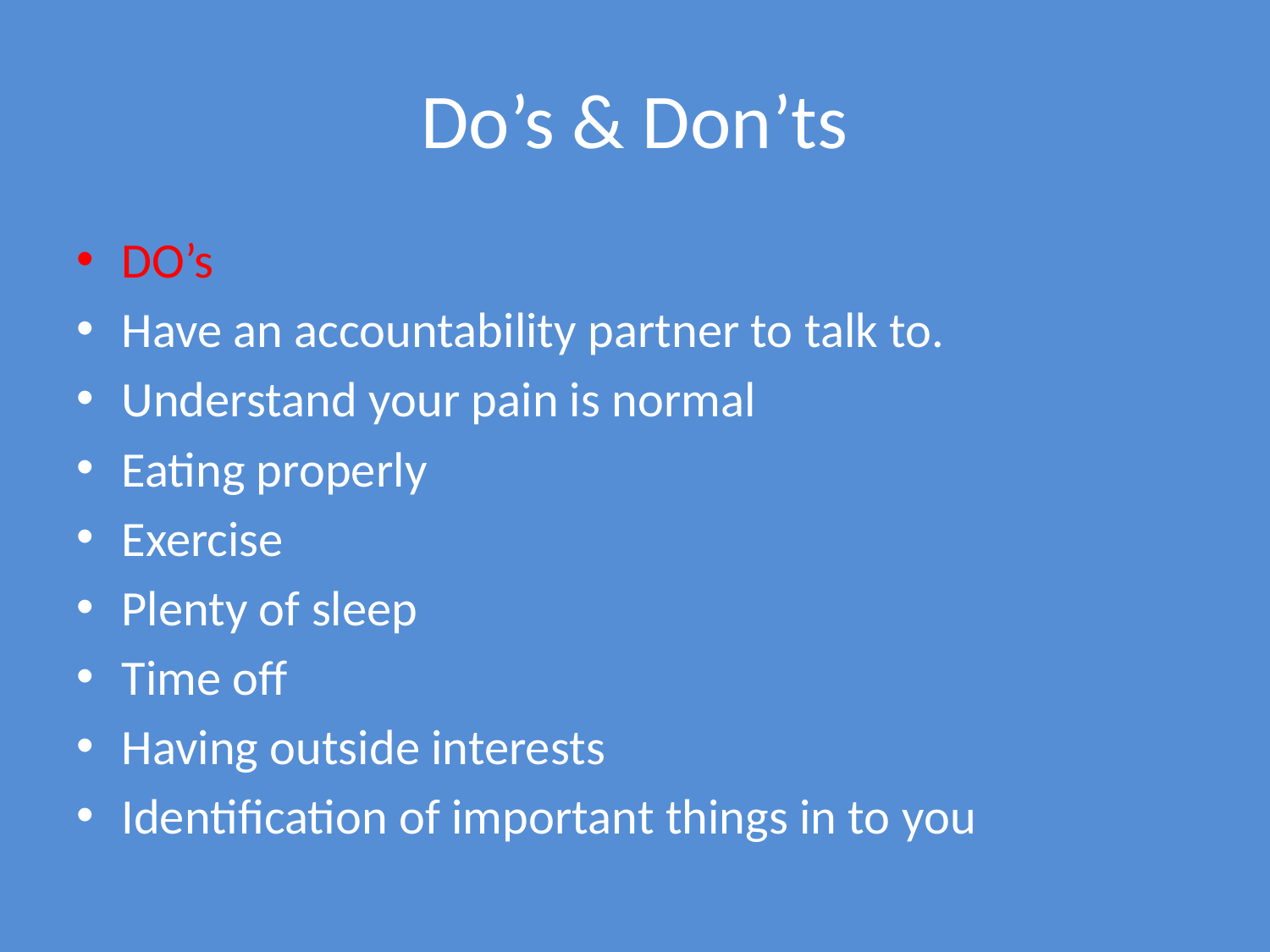

# Do’s & Don’ts
DO’s
Have an accountability partner to talk to.
Understand your pain is normal
Eating properly
Exercise
Plenty of sleep
Time off
Having outside interests
Identification of important things in to you